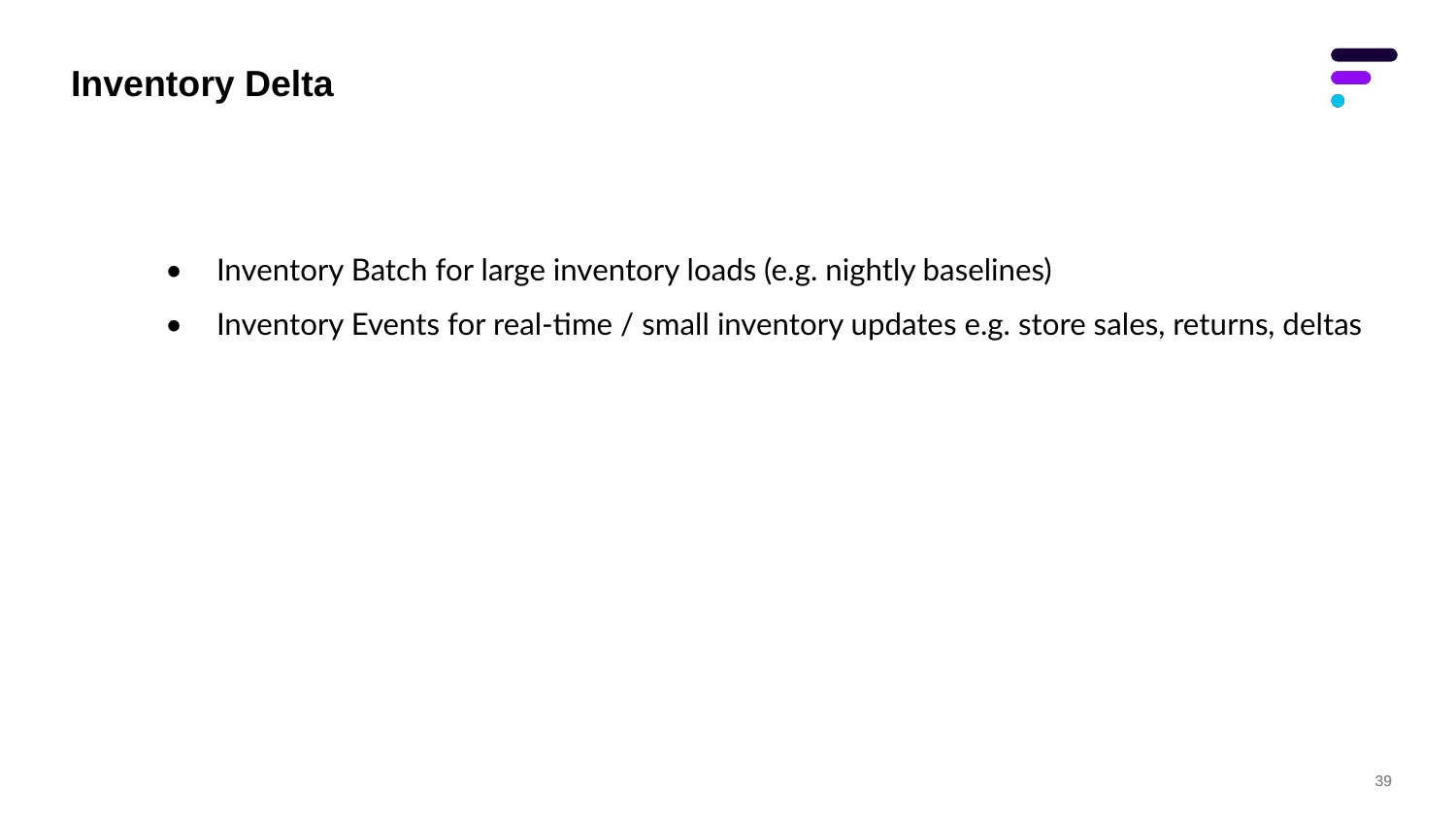

# Inventory Delta
Inventory Batch for large inventory loads (e.g. nightly baselines)
Inventory Events for real-time / small inventory updates e.g. store sales, returns, deltas